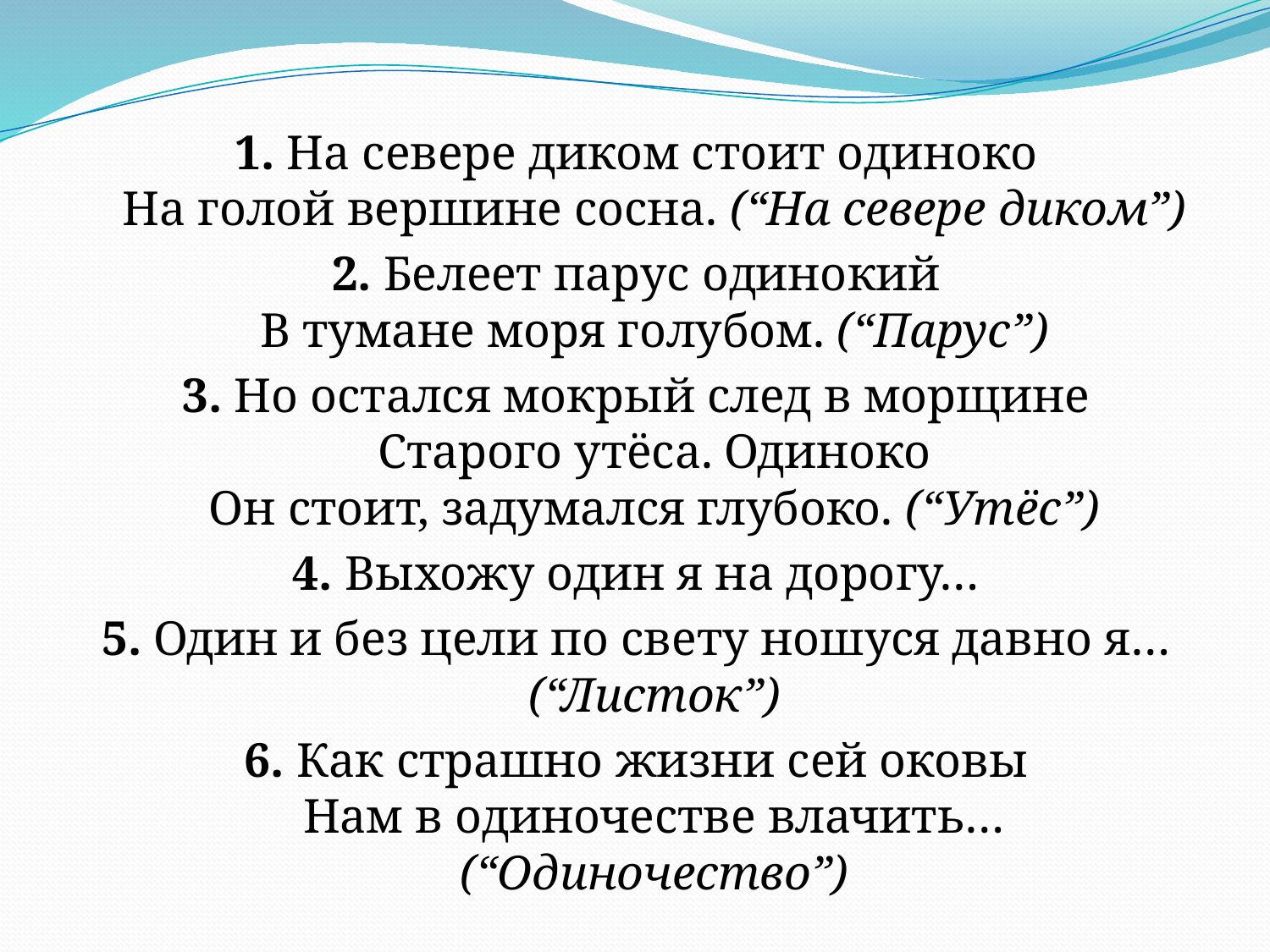

1. На севере диком стоит одиноко
На голой вершине сосна. (“На севере диком”)
2. Белеет парус одинокий
В тумане моря голубом. (“Парус”)
3. Но остался мокрый след в морщине
Старого утёса. Одиноко
Он стоит, задумался глубоко. (“Утёс”)
4. Выхожу один я на дорогу…
5. Один и без цели по свету ношуся давно я… (“Листок”)
6. Как страшно жизни сей оковы
Нам в одиночестве влачить… (“Одиночество”)